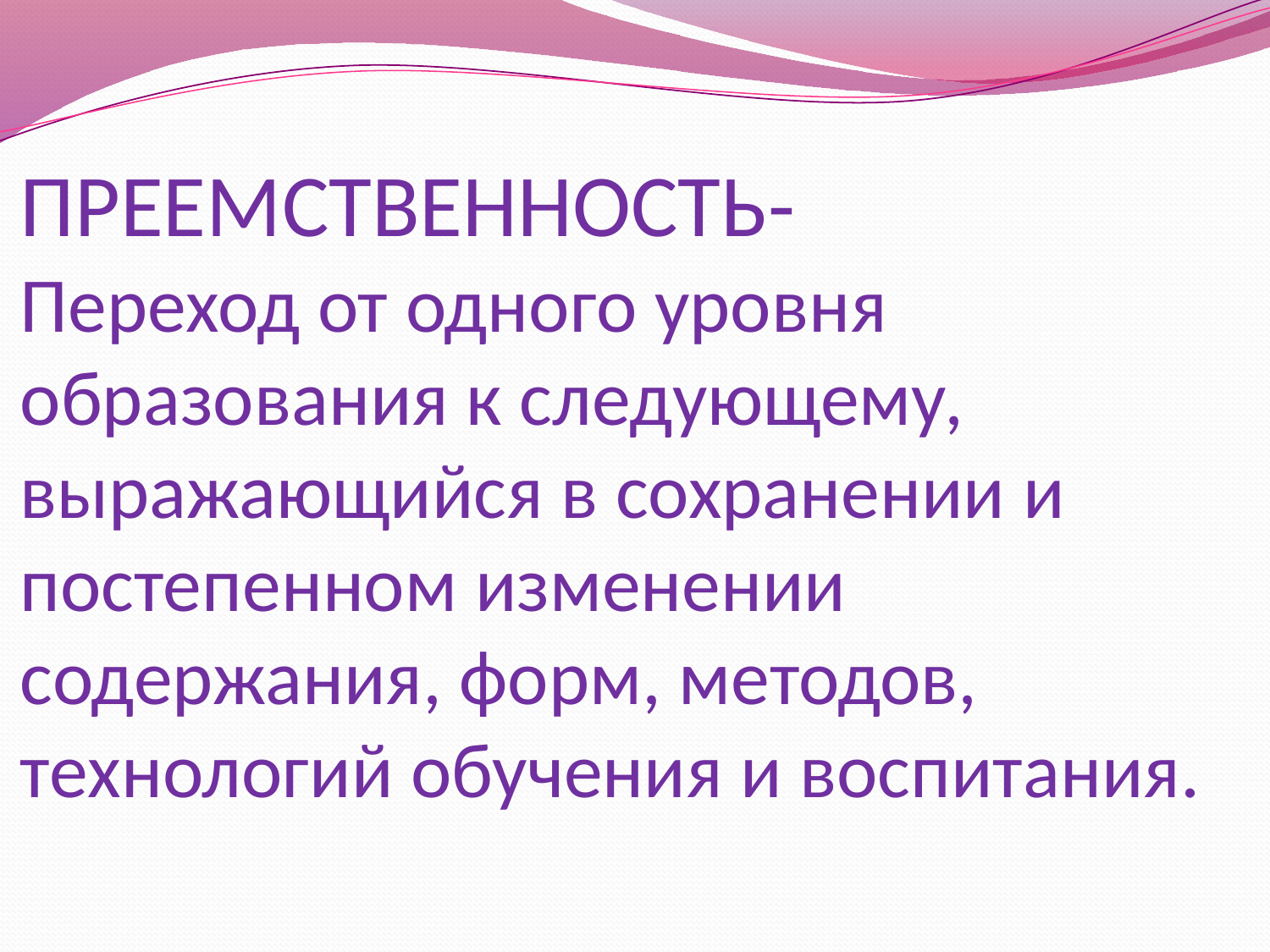

# ПРЕЕМСТВЕННОСТЬ- Переход от одного уровня образования к следующему, выражающийся в сохранении и постепенном изменении содержания, форм, методов, технологий обучения и воспитания.